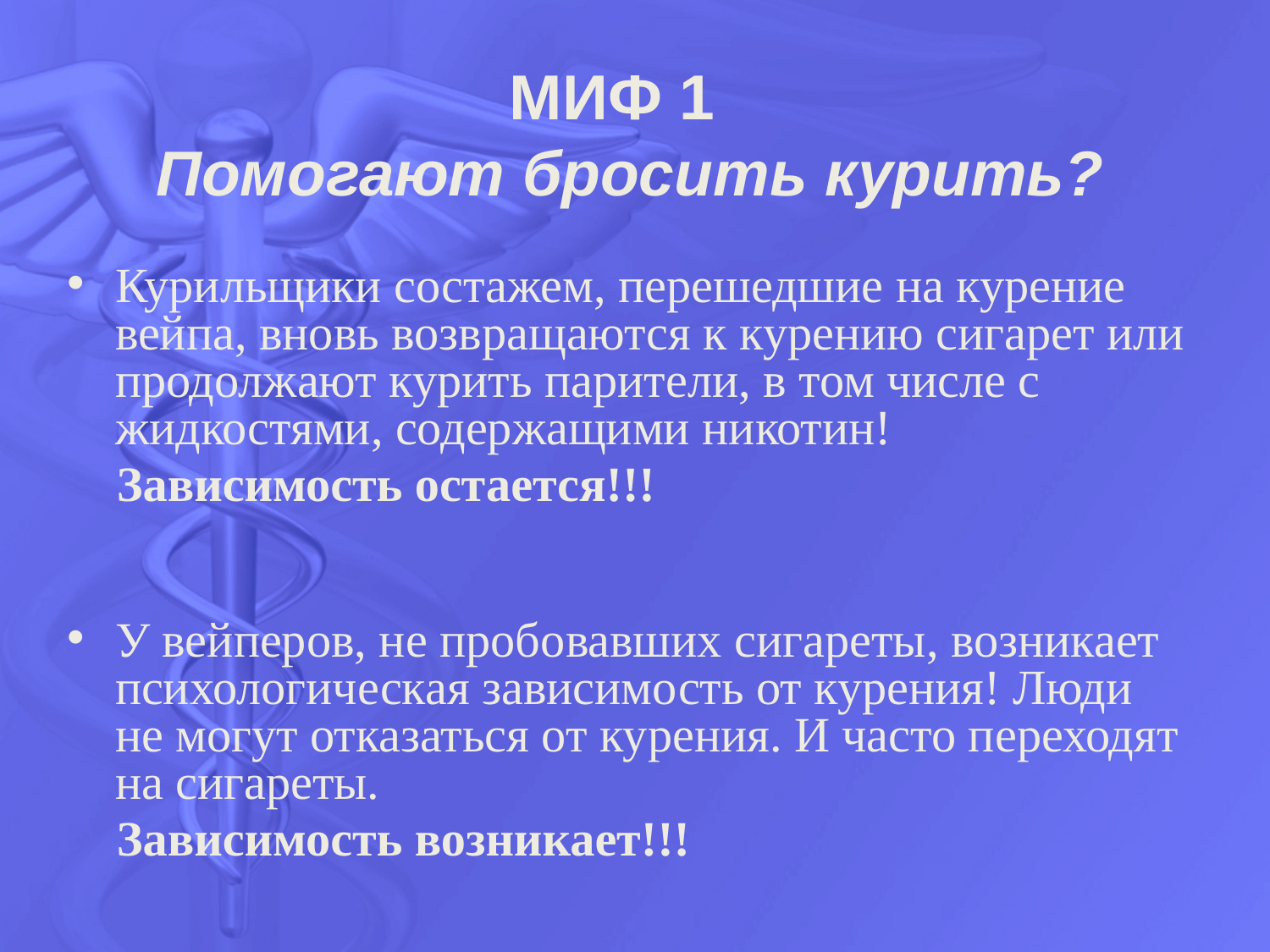

# МИФ 1 Помогают бросить курить?

Курильщики состажем, перешедшие на курение вейпа, вновь возвращаются к курению сигарет или продолжают курить парители, в том числе с жидкостями, содержащими никотин!
    Зависимость остается!!!

У вейперов, не пробовавших сигареты, возникает психологическая зависимость от курения! Люди не могут отказаться от курения. И часто переходят на сигареты.
    Зависимость возникает!!!